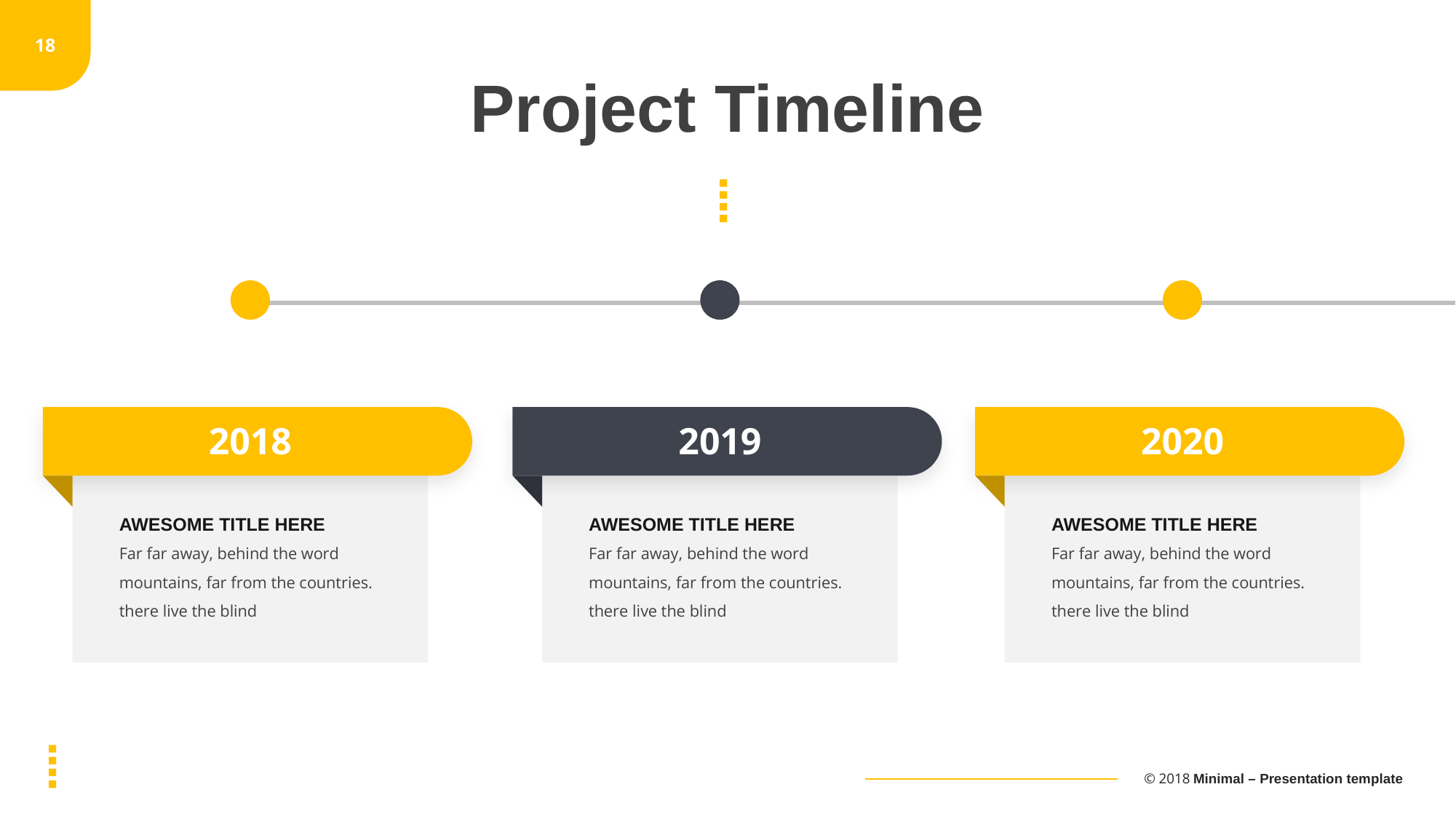

Project Timeline

2018
2019
2020
AWESOME TITLE HERE
Far far away, behind the word mountains, far from the countries. there live the blind
AWESOME TITLE HERE
Far far away, behind the word mountains, far from the countries. there live the blind
AWESOME TITLE HERE
Far far away, behind the word mountains, far from the countries. there live the blind